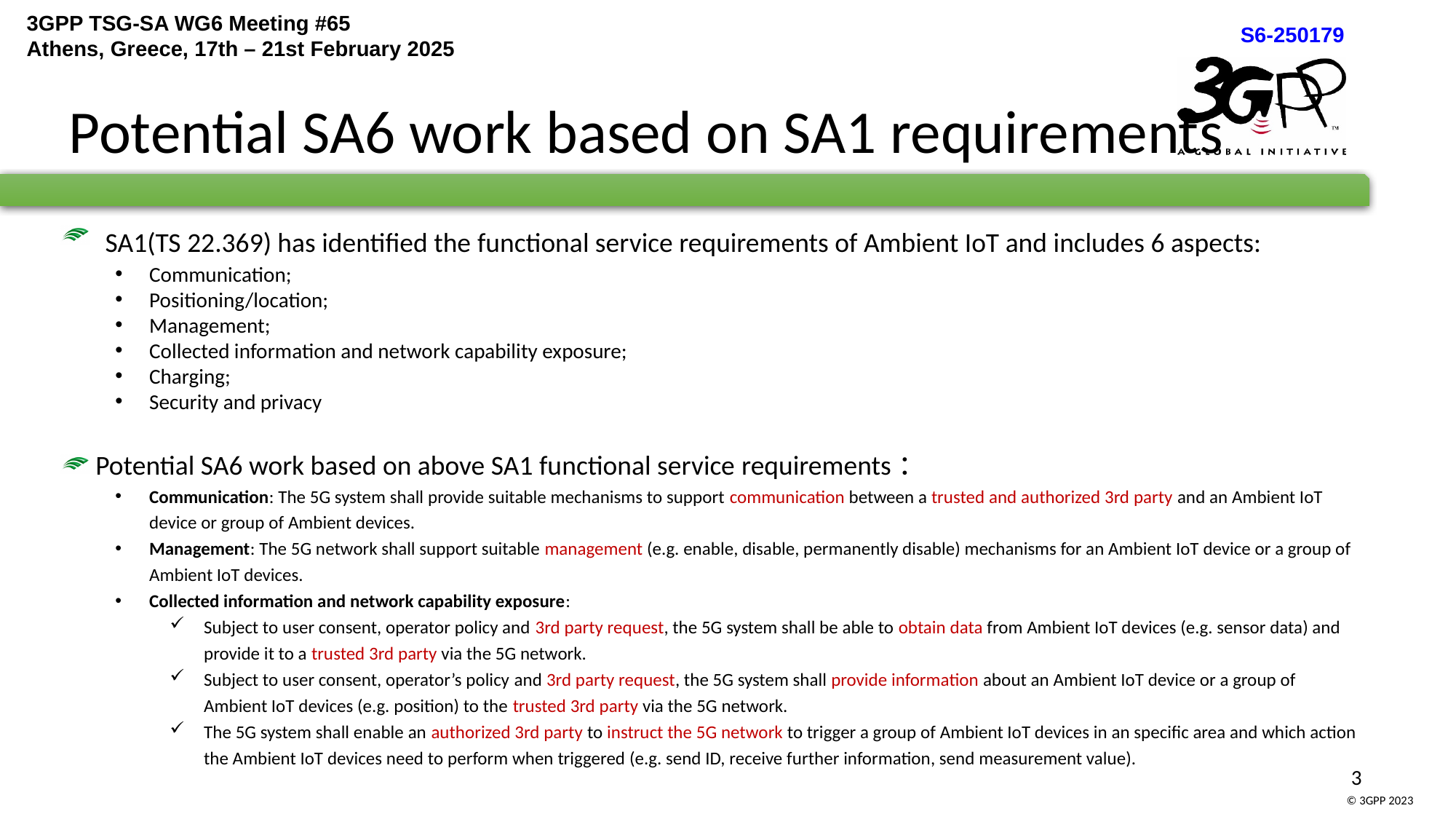

Potential SA6 work based on SA1 requirements
  SA1(TS 22.369) has identified the functional service requirements of Ambient IoT and includes 6 aspects:
Communication;
Positioning/location;
Management;
Collected information and network capability exposure;
Charging;
Security and privacy

 Potential SA6 work based on above SA1 functional service requirements：
Communication: The 5G system shall provide suitable mechanisms to support communication between a trusted and authorized 3rd party and an Ambient IoT device or group of Ambient devices.
Management: The 5G network shall support suitable management (e.g. enable, disable, permanently disable) mechanisms for an Ambient IoT device or a group of Ambient IoT devices.
Collected information and network capability exposure:
Subject to user consent, operator policy and 3rd party request, the 5G system shall be able to obtain data from Ambient IoT devices (e.g. sensor data) and provide it to a trusted 3rd party via the 5G network.
Subject to user consent, operator’s policy and 3rd party request, the 5G system shall provide information about an Ambient IoT device or a group of Ambient IoT devices (e.g. position) to the trusted 3rd party via the 5G network.
The 5G system shall enable an authorized 3rd party to instruct the 5G network to trigger a group of Ambient IoT devices in an specific area and which action the Ambient IoT devices need to perform when triggered (e.g. send ID, receive further information, send measurement value).